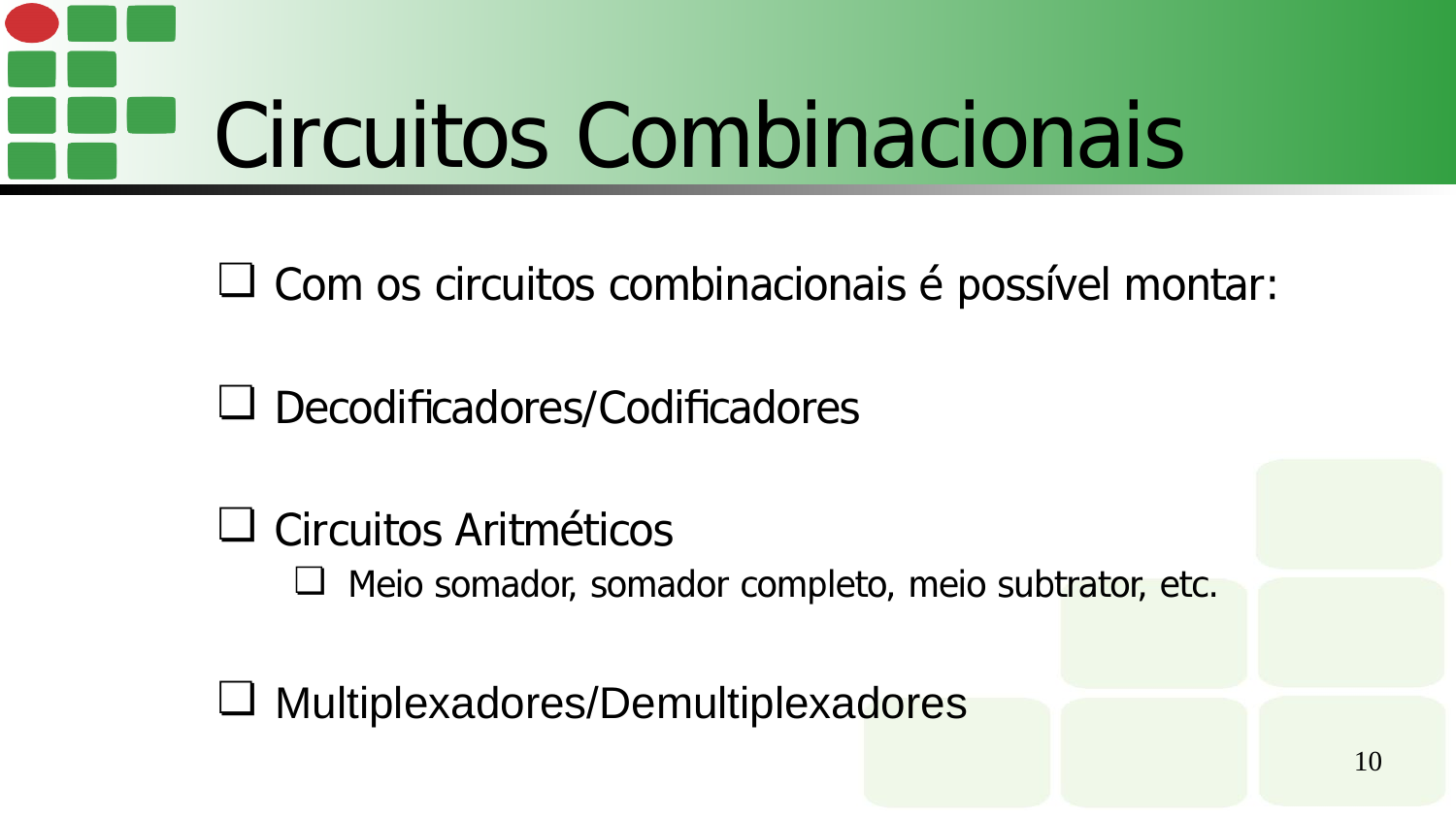

Circuitos Combinacionais
Com os circuitos combinacionais é possível montar:

Decodificadores/Codificadores

Circuitos Aritméticos
Meio somador, somador completo, meio subtrator, etc.

Multiplexadores/Demultiplexadores

10